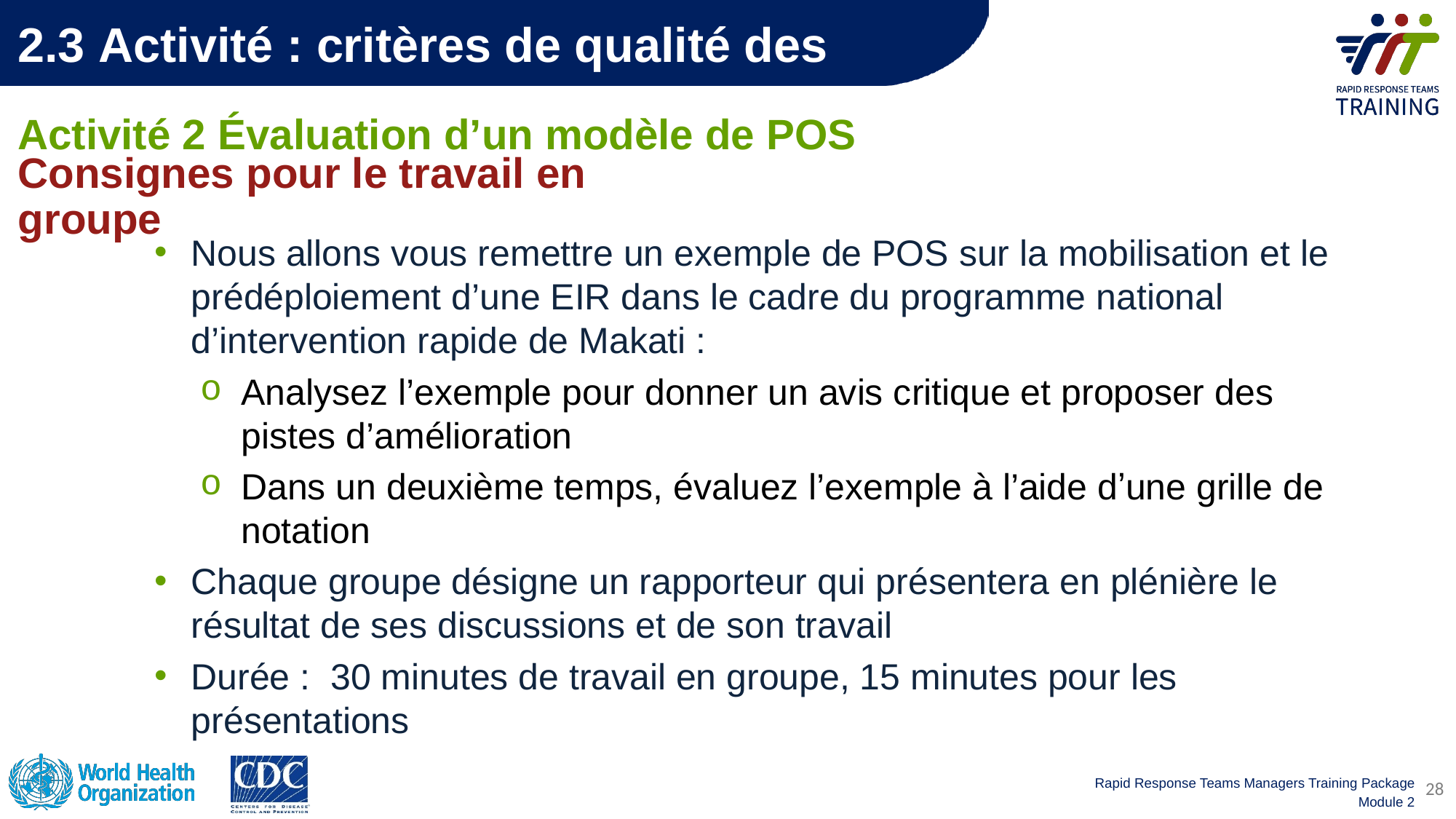

2.3 Activité : critères de qualité des POS
Activité 2 Évaluation d’un modèle de POS
# Consignes pour le travail en groupe

Nous allons vous remettre un exemple de POS sur la mobilisation et le prédéploiement d’une EIR dans le cadre du programme national d’intervention rapide de Makati :
Analysez l’exemple pour donner un avis critique et proposer des pistes d’amélioration
Dans un deuxième temps, évaluez l’exemple à l’aide dʼune grille de notation
Chaque groupe désigne un rapporteur qui présentera en plénière le résultat de ses discussions et de son travail
Durée :  30 minutes de travail en groupe, 15 minutes pour les présentations

28